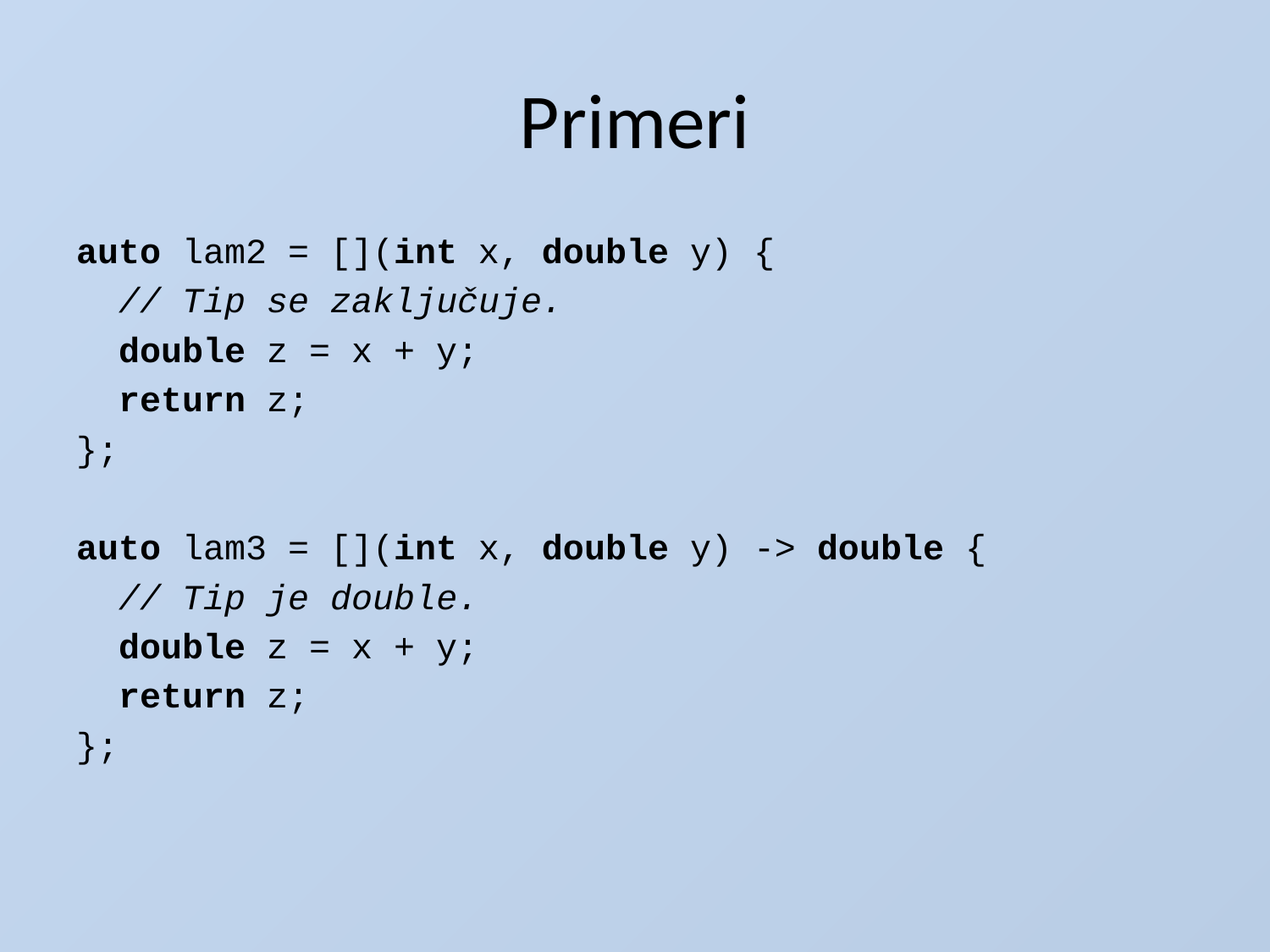

# Primeri
auto lam2 = [](int x, double y) {
  // Tip se zaključuje.
  double z = x + y;
  return z;
};

auto lam3 = [](int x, double y) -> double {
  // Tip je double.
  double z = x + y;
  return z;
};